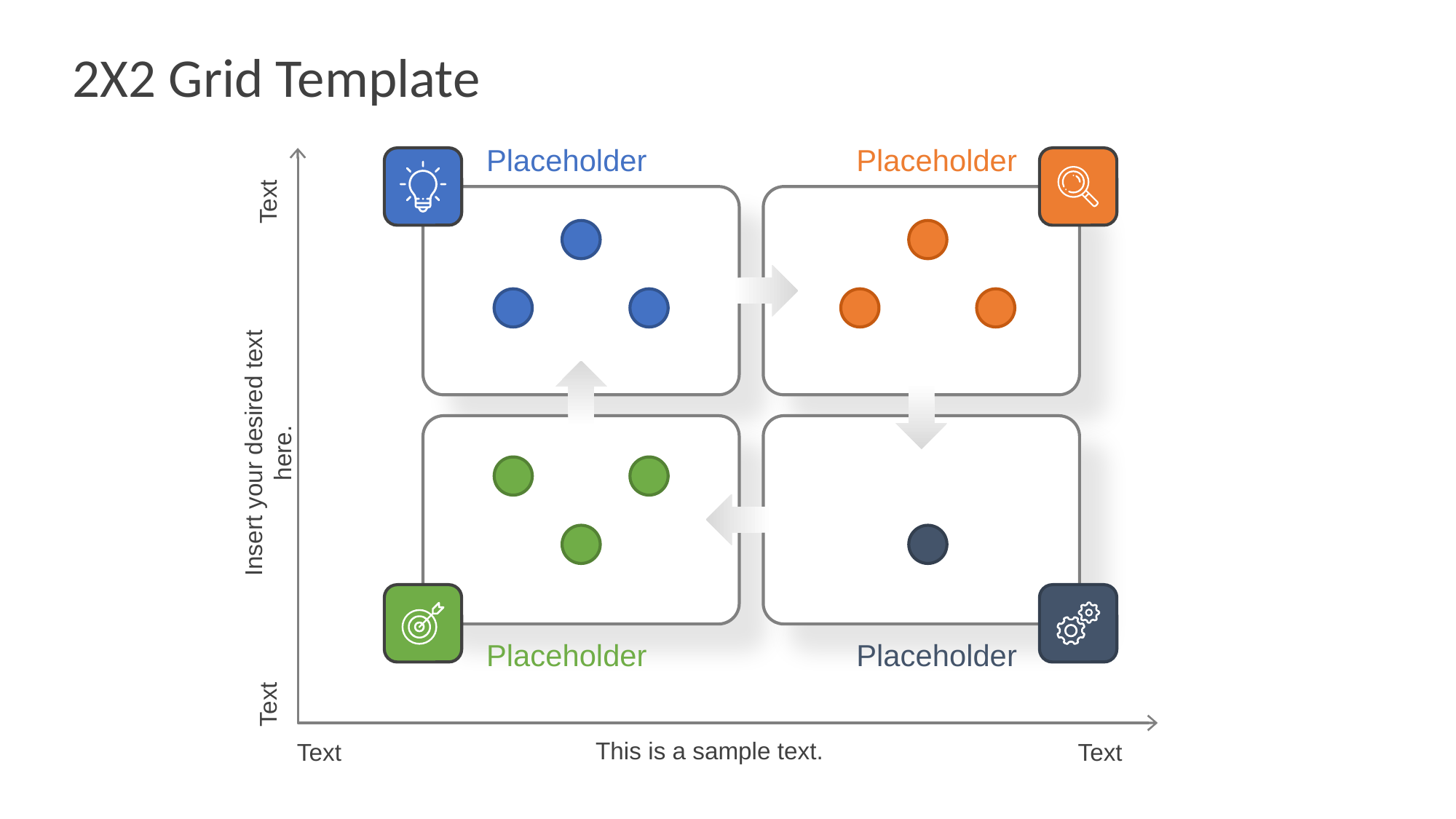

# 2X2 Grid Template
Placeholder
Placeholder

Text

Insert your desired text here.

Placeholder
Placeholder
Text
Text
This is a sample text.
Text